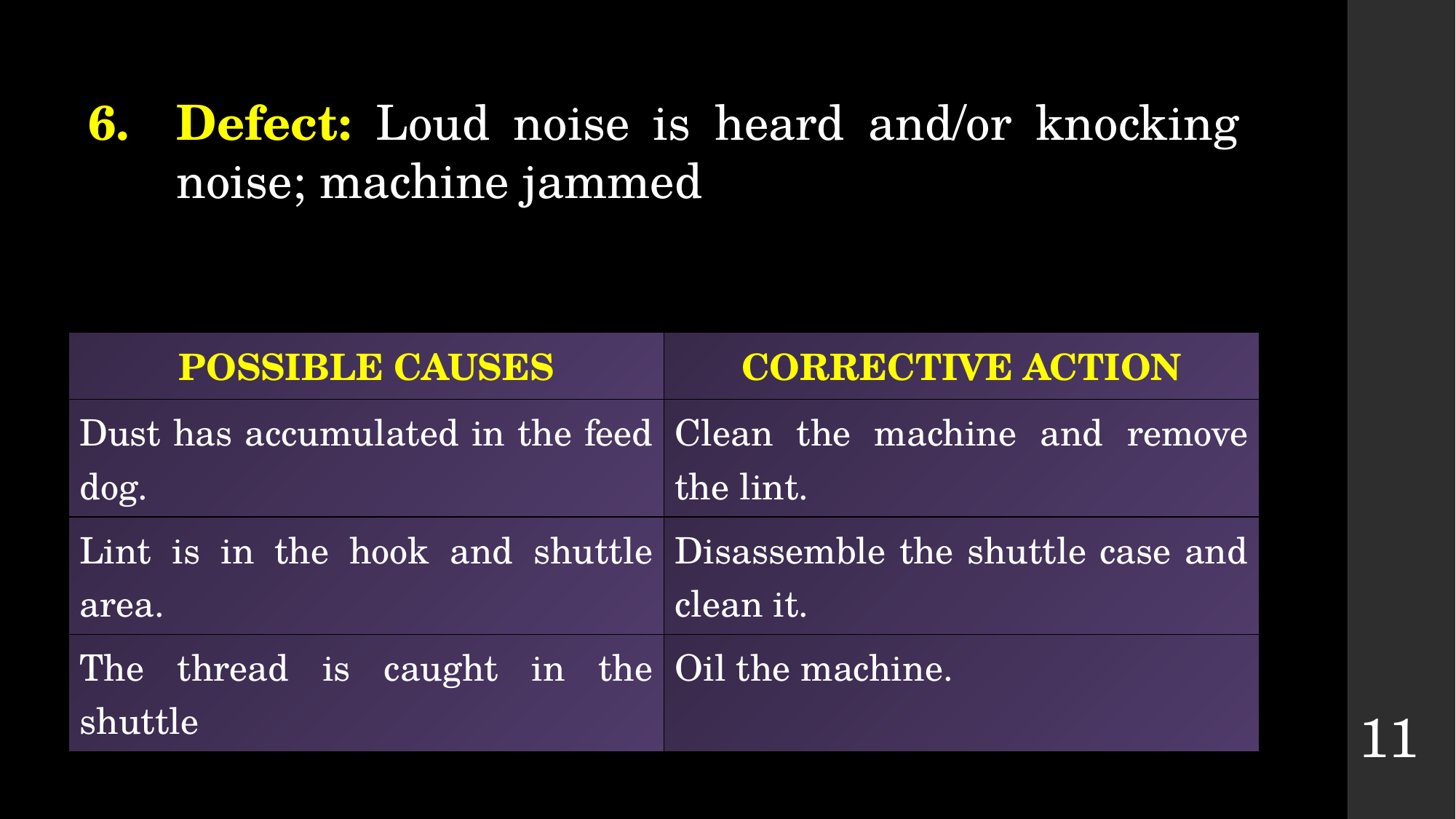

# Defect: Loud noise is heard and/or knocking noise; machine jammed
| POSSIBLE CAUSES | CORRECTIVE ACTION |
| --- | --- |
| Dust has accumulated in the feed dog. | Clean the machine and remove the lint. |
| Lint is in the hook and shuttle area. | Disassemble the shuttle case and clean it. |
| The thread is caught in the shuttle | Oil the machine. |
11